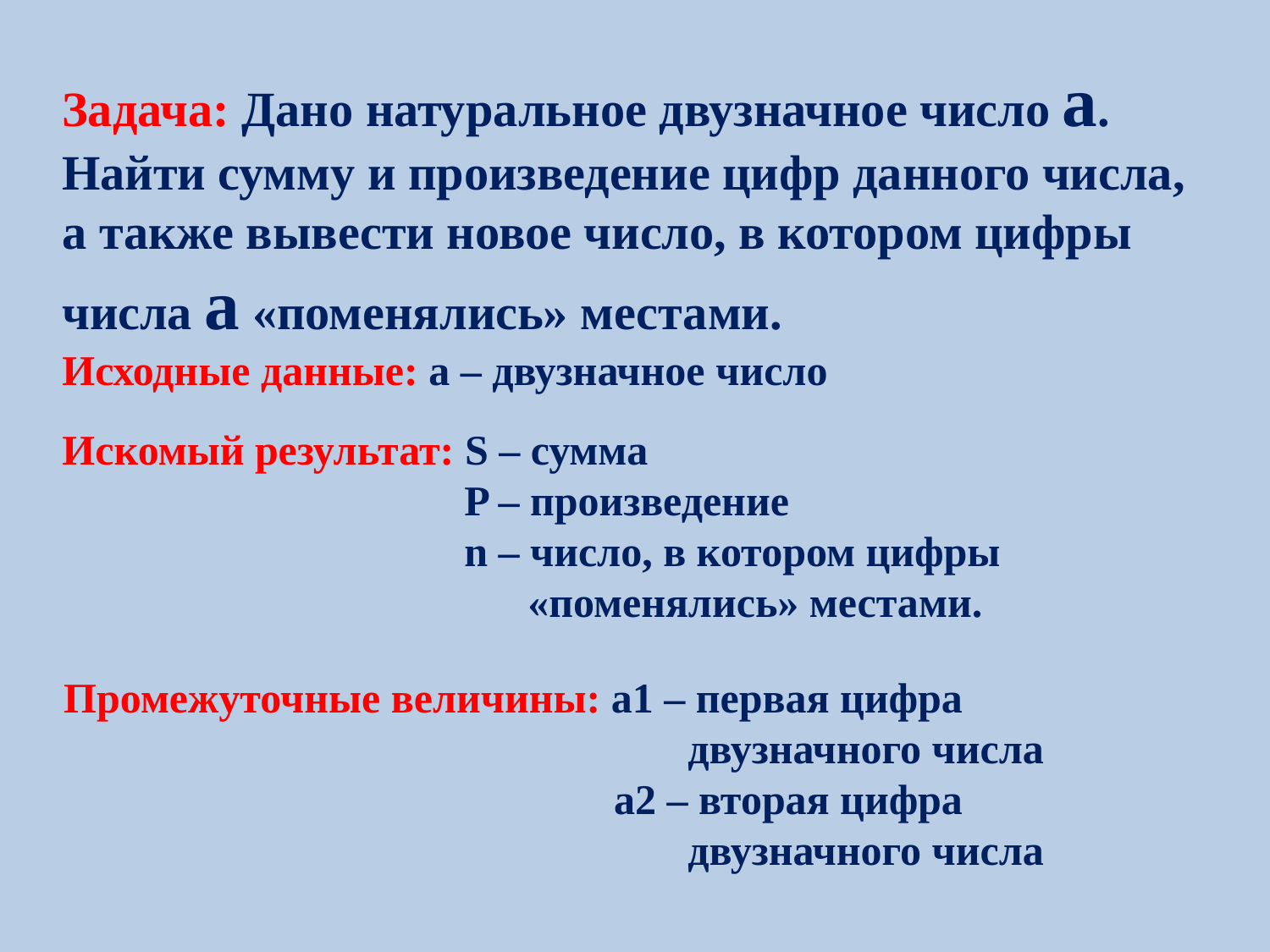

Задача: Дано натуральное двузначное число а. Найти сумму и произведение цифр данного числа, а также вывести новое число, в котором цифры числа а «поменялись» местами.
Исходные данные: а – двузначное число
Искомый результат: S – сумма
                                      P – произведение
                                      n – число, в котором цифры
                                            «поменялись» местами.
Промежуточные величины: а1 – первая цифра
                                                           двузначного числа
                                                    а2 – вторая цифра
                                                           двузначного числа